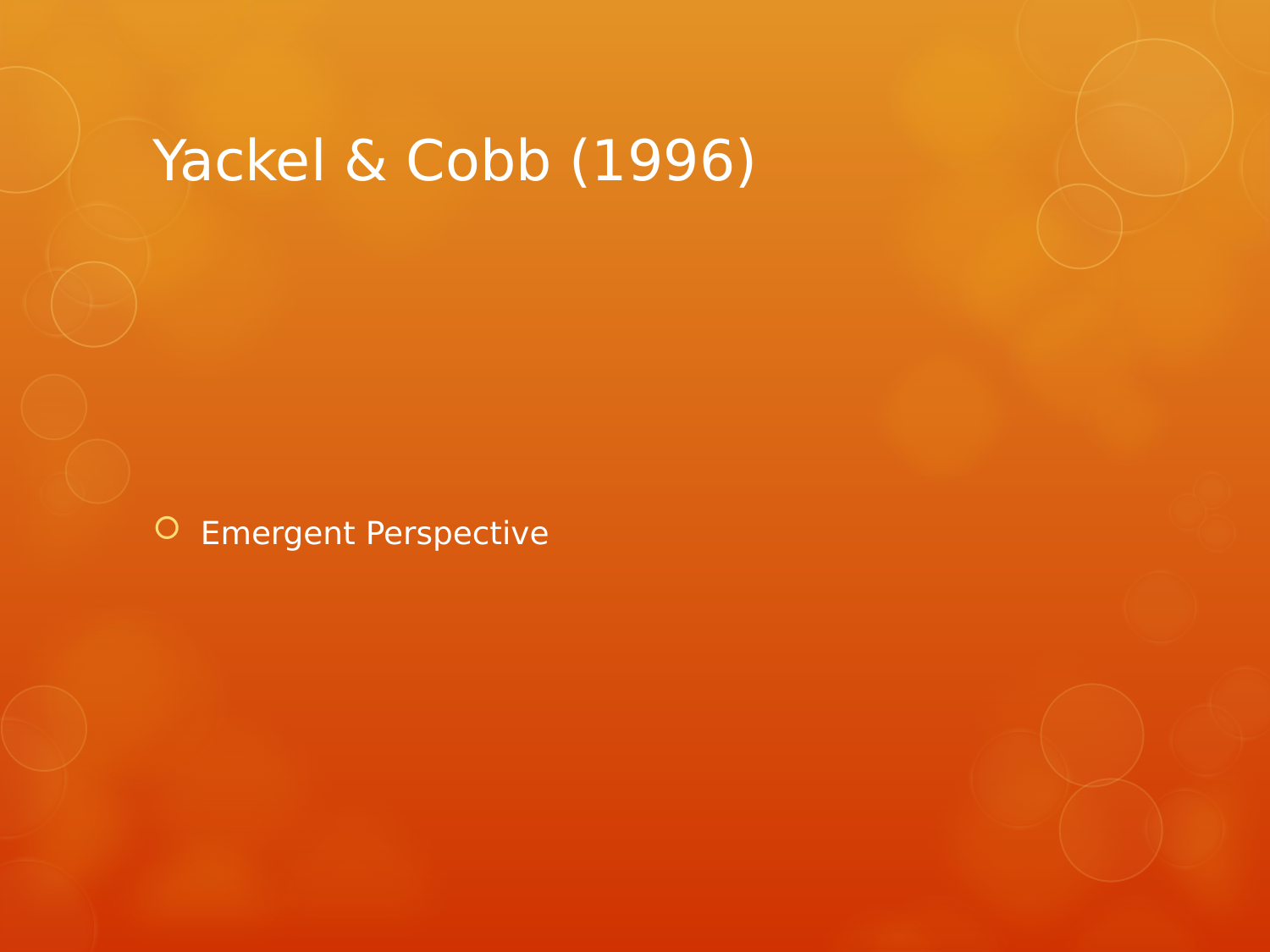

# Yackel & Cobb (1996)
Emergent Perspective